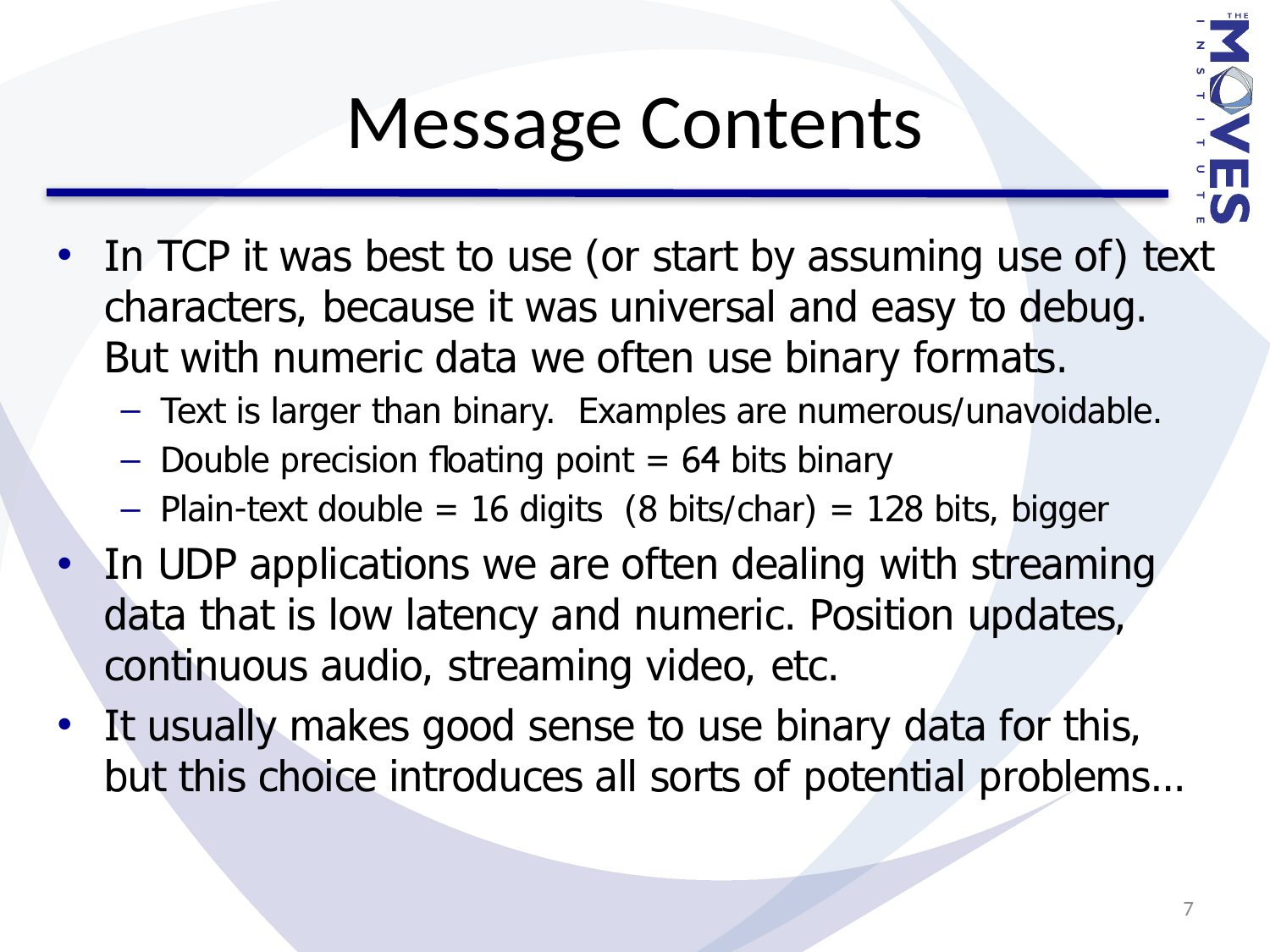

# Message Contents
In TCP it was best to use (or start by assuming use of) text characters, because it was universal and easy to debug. But with numeric data we often use binary formats.
Text is larger than binary.  Examples are numerous/unavoidable.
Double precision floating point = 64 bits binary
Plain-text double = 16 digits  (8 bits/char) = 128 bits, bigger
In UDP applications we are often dealing with streaming data that is low latency and numeric. Position updates, continuous audio, streaming video, etc.
It usually makes good sense to use binary data for this, but this choice introduces all sorts of potential problems…
7